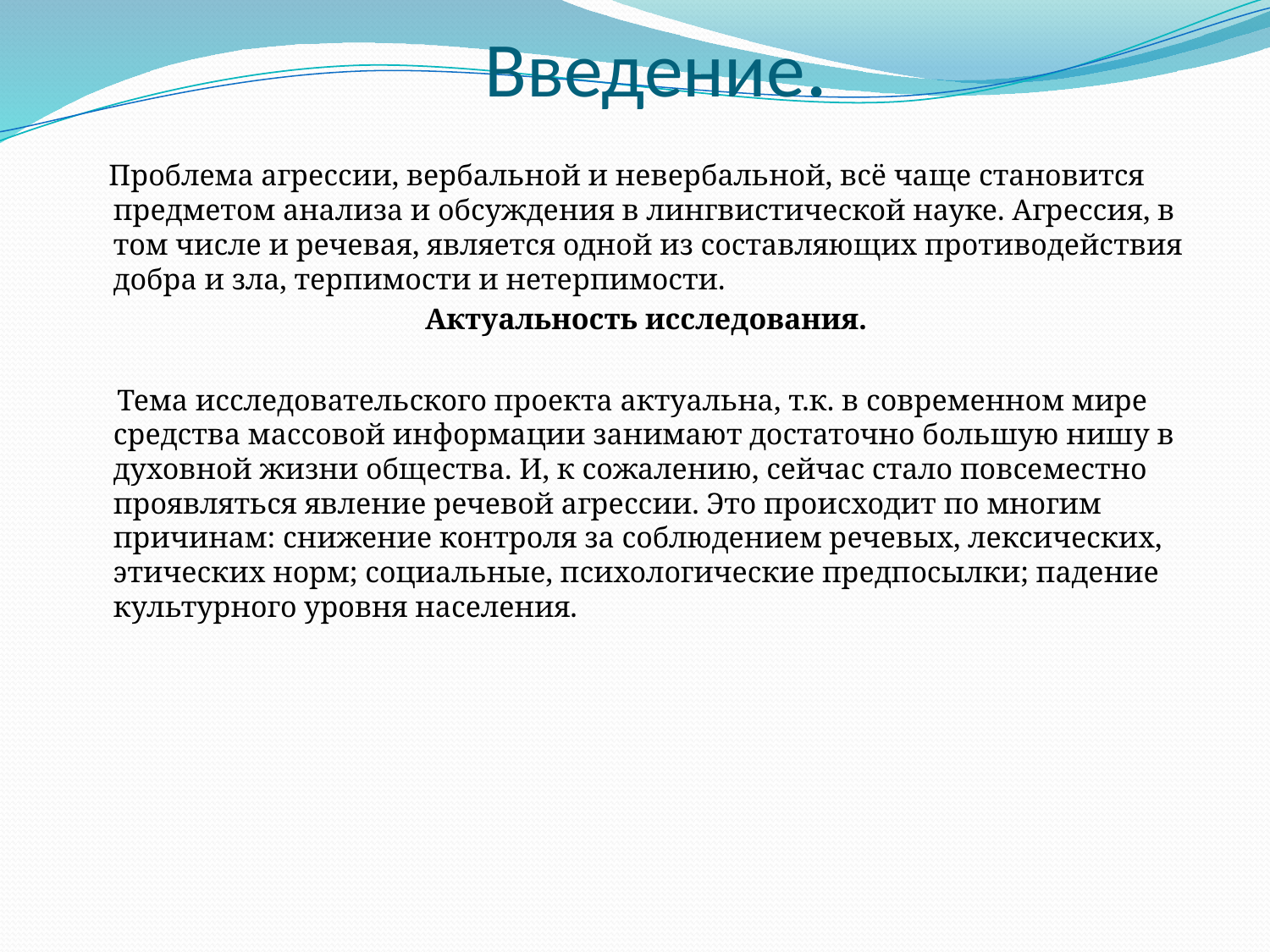

# Введение.

          Проблема агрессии, вербальной и невербальной, всё чаще становится предметом анализа и обсуждения в лингвистической науке. Агрессия, в том числе и речевая, является одной из составляющих противодействия добра и зла, терпимости и нетерпимости.
 Актуальность исследования.

    Тема исследовательского проекта актуальна, т.к. в современном мире средства массовой информации занимают достаточно большую нишу в духовной жизни общества. И, к сожалению, сейчас стало повсеместно проявляться явление речевой агрессии. Это происходит по многим причинам: снижение контроля за соблюдением речевых, лексических, этических норм; социальные, психологические предпосылки; падение культурного уровня населения.